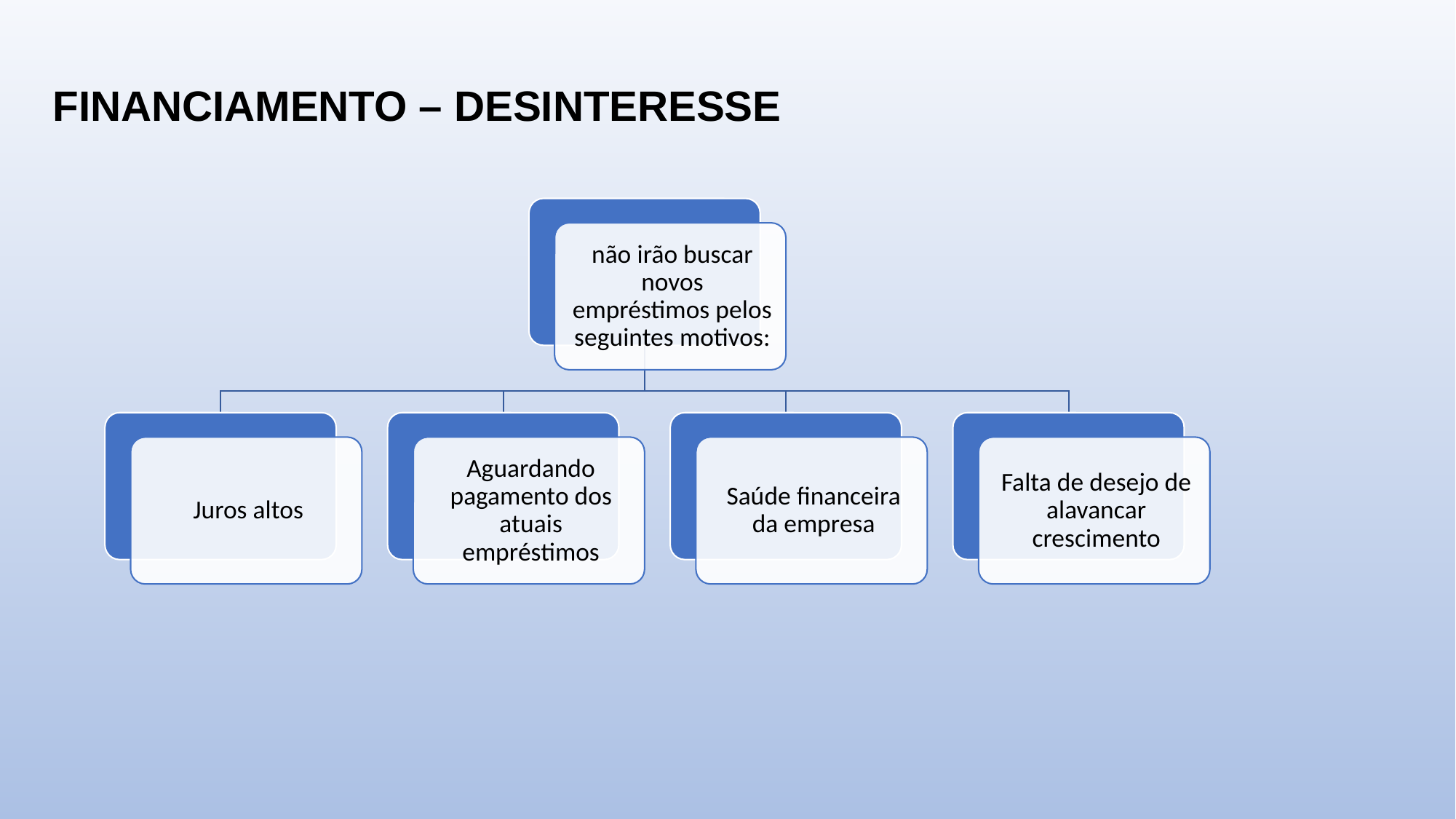

FINANCIAMENTO – DESINTERESSE
não irão buscar novos empréstimos pelos seguintes motivos:
Juros altos
Aguardando pagamento dos atuais empréstimos
Saúde financeira da empresa
Falta de desejo de alavancar crescimento